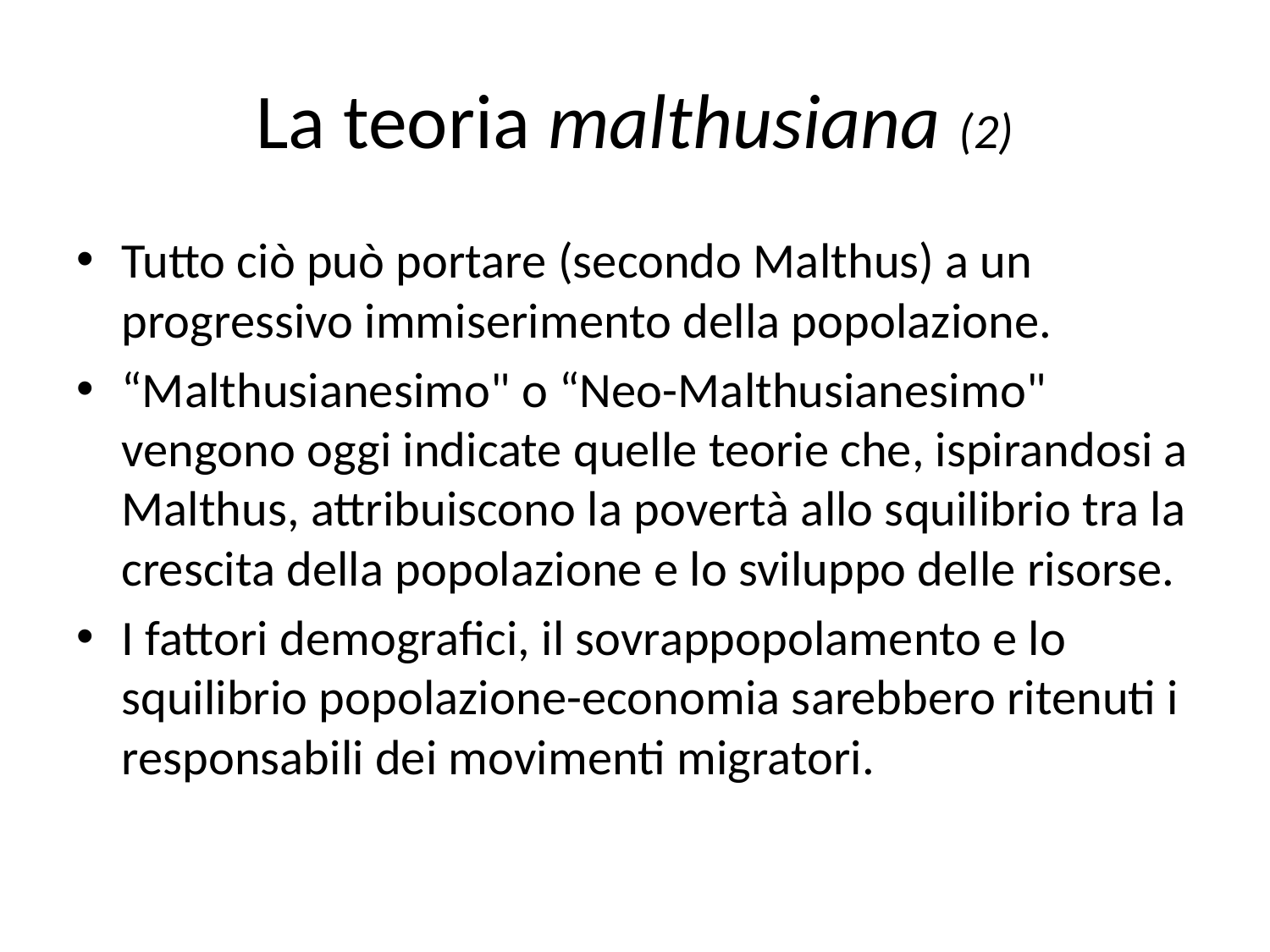

# La teoria malthusiana (2)
Tutto ciò può portare (secondo Malthus) a un progressivo immiserimento della popolazione.
“Malthusianesimo" o “Neo-Malthusianesimo" vengono oggi indicate quelle teorie che, ispirandosi a Malthus, attribuiscono la povertà allo squilibrio tra la crescita della popolazione e lo sviluppo delle risorse.
I fattori demografici, il sovrappopolamento e lo squilibrio popolazione-economia sarebbero ritenuti i responsabili dei movimenti migratori.